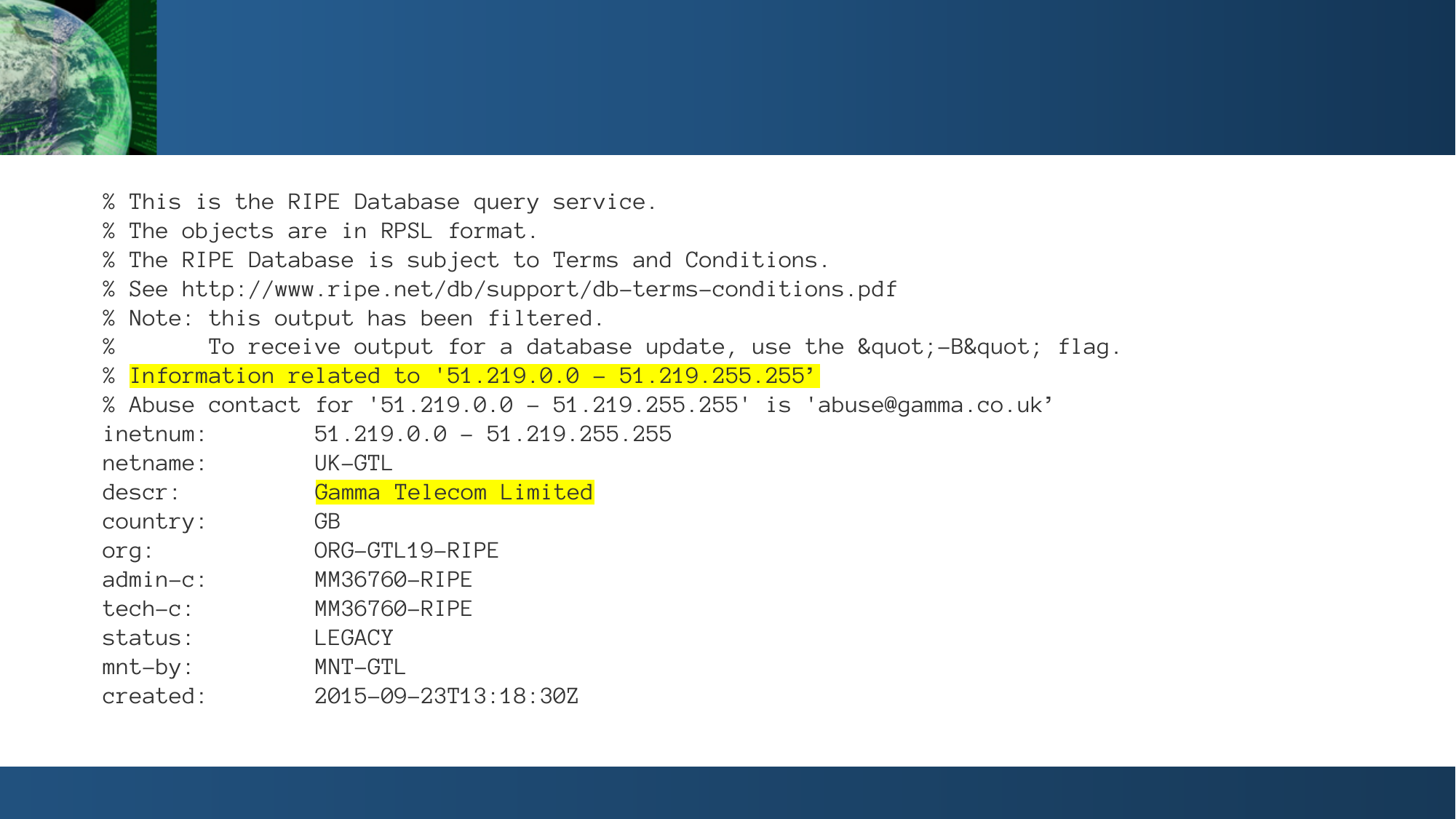

% This is the RIPE Database query service.
% The objects are in RPSL format.
% The RIPE Database is subject to Terms and Conditions.
% See http://www.ripe.net/db/support/db-terms-conditions.pdf 
% Note: this output has been filtered.
%       To receive output for a database update, use the &quot;-B&quot; flag. 
% Information related to '51.219.0.0 - 51.219.255.255’ 
% Abuse contact for '51.219.0.0 - 51.219.255.255' is 'abuse@gamma.co.uk’ 
inetnum:        51.219.0.0 - 51.219.255.255
netname:        UK-GTL
descr:          Gamma Telecom Limited
country:        GB
org:            ORG-GTL19-RIPE
admin-c:        MM36760-RIPE
tech-c:         MM36760-RIPE
status:         LEGACY
mnt-by:         MNT-GTL
created:        2015-09-23T13:18:30Z